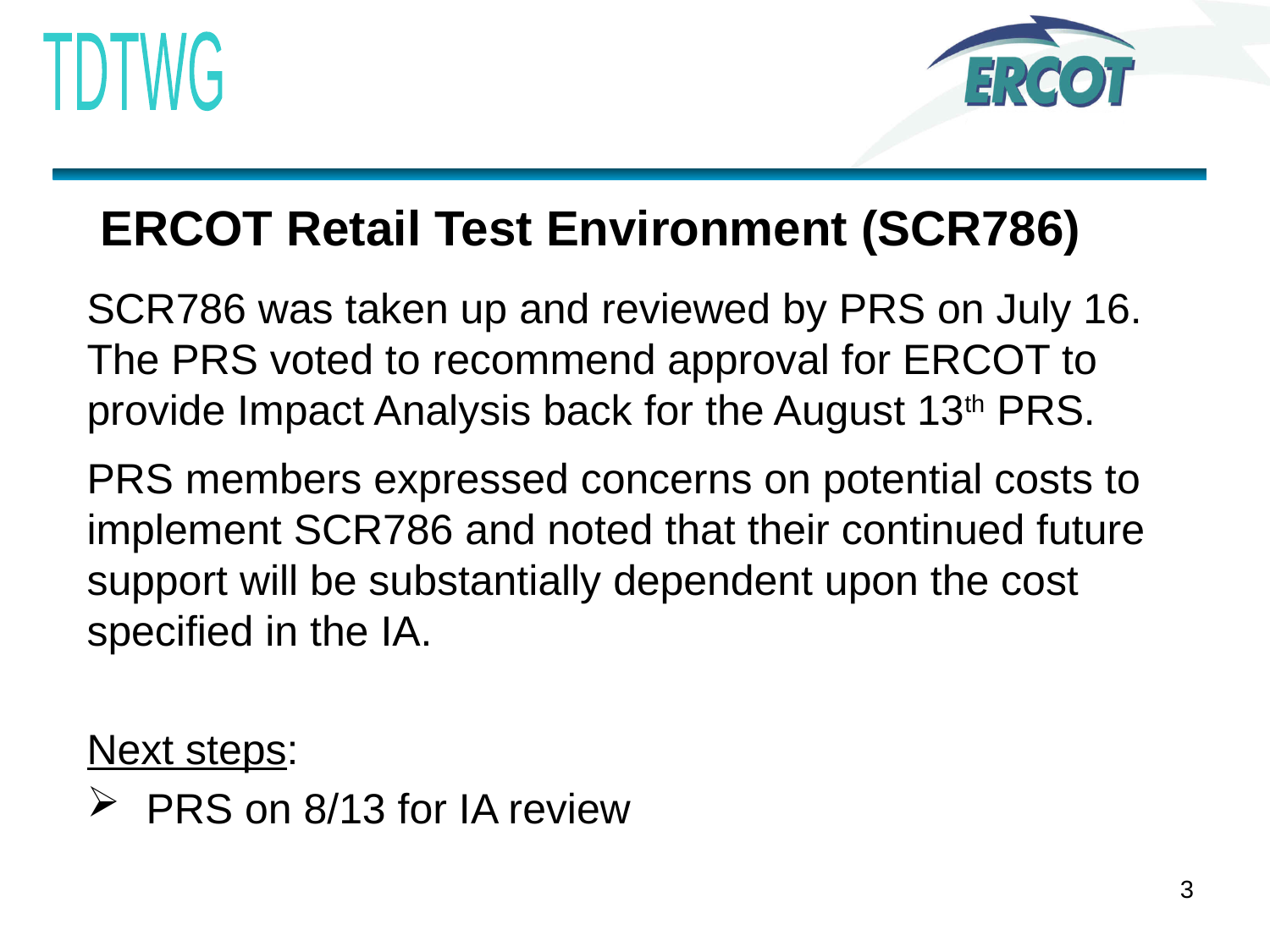

ERCOT Retail Test Environment (SCR786)
SCR786 was taken up and reviewed by PRS on July 16. The PRS voted to recommend approval for ERCOT to provide Impact Analysis back for the August 13th PRS.

PRS members expressed concerns on potential costs to implement SCR786 and noted that their continued future support will be substantially dependent upon the cost specified in the IA.

Next steps:
 PRS on 8/13 for IA review

3